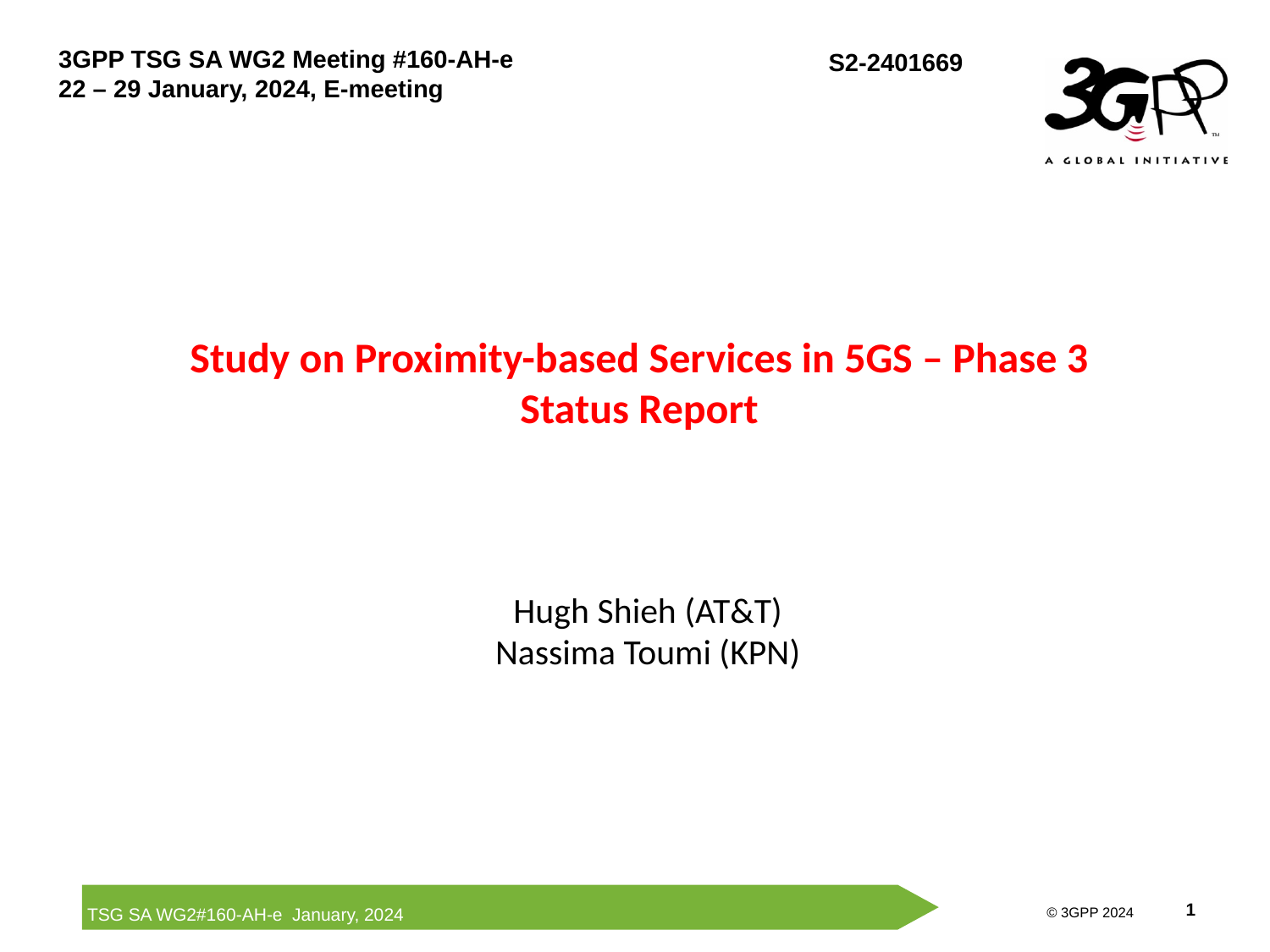

# Study on Proximity-based Services in 5GS – Phase 3 Status Report
Hugh Shieh (AT&T)
Nassima Toumi (KPN)